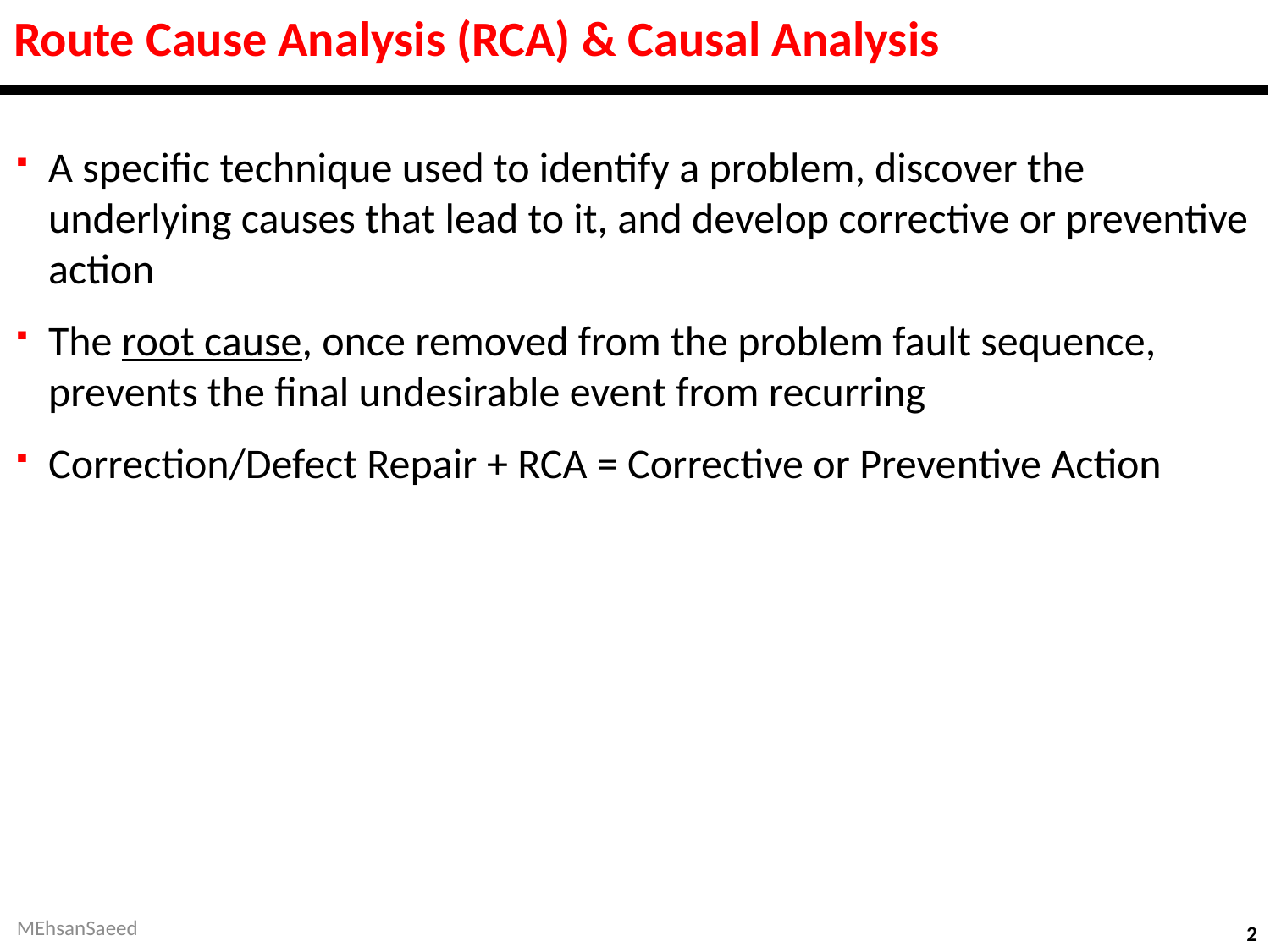

# Route Cause Analysis (RCA) & Causal Analysis
A specific technique used to identify a problem, discover the underlying causes that lead to it, and develop corrective or preventive action
The root cause, once removed from the problem fault sequence, prevents the final undesirable event from recurring
Correction/Defect Repair + RCA = Corrective or Preventive Action
MEhsanSaeed
2